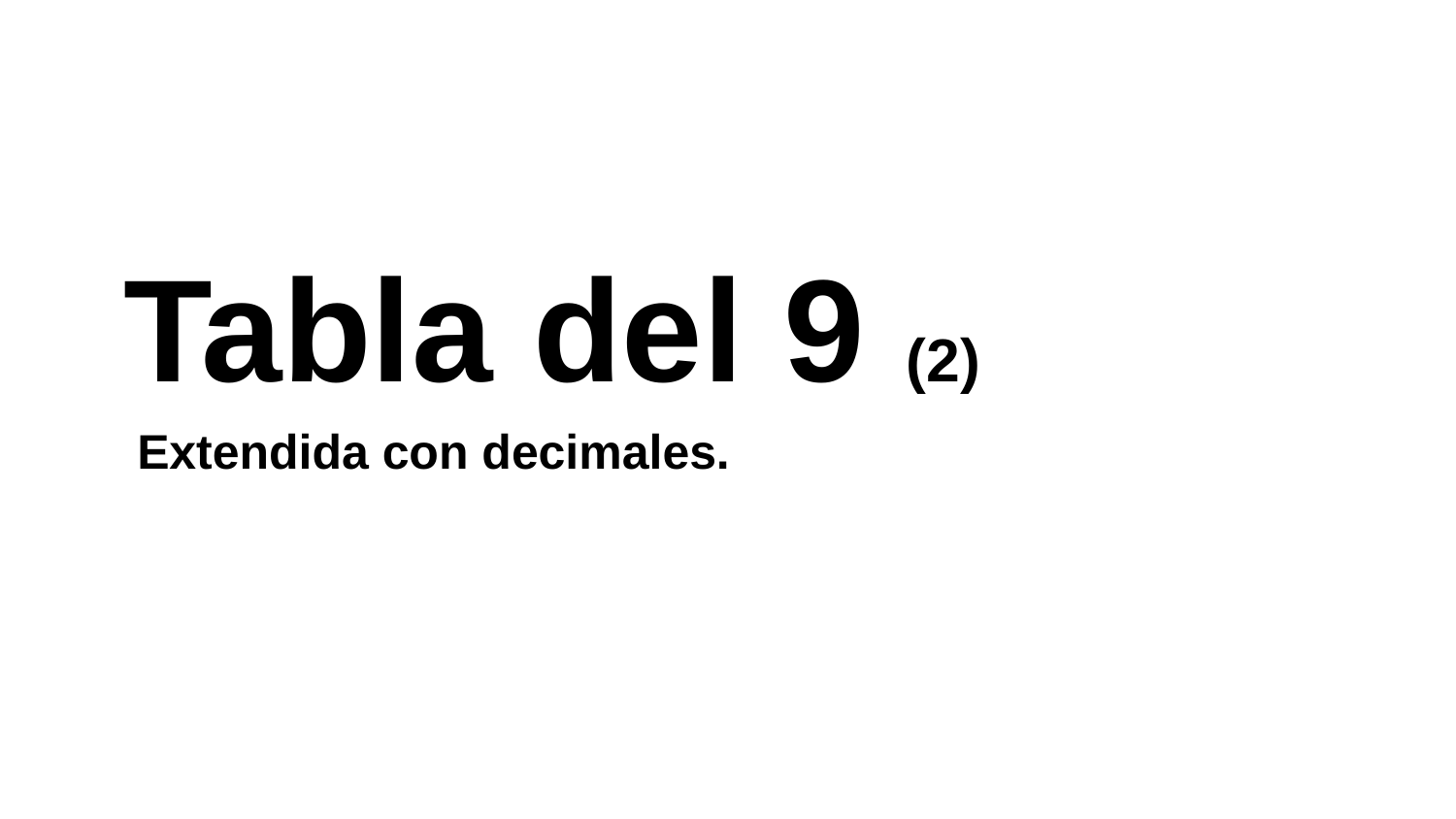

Tabla del 9 (2)
 Extendida con decimales.